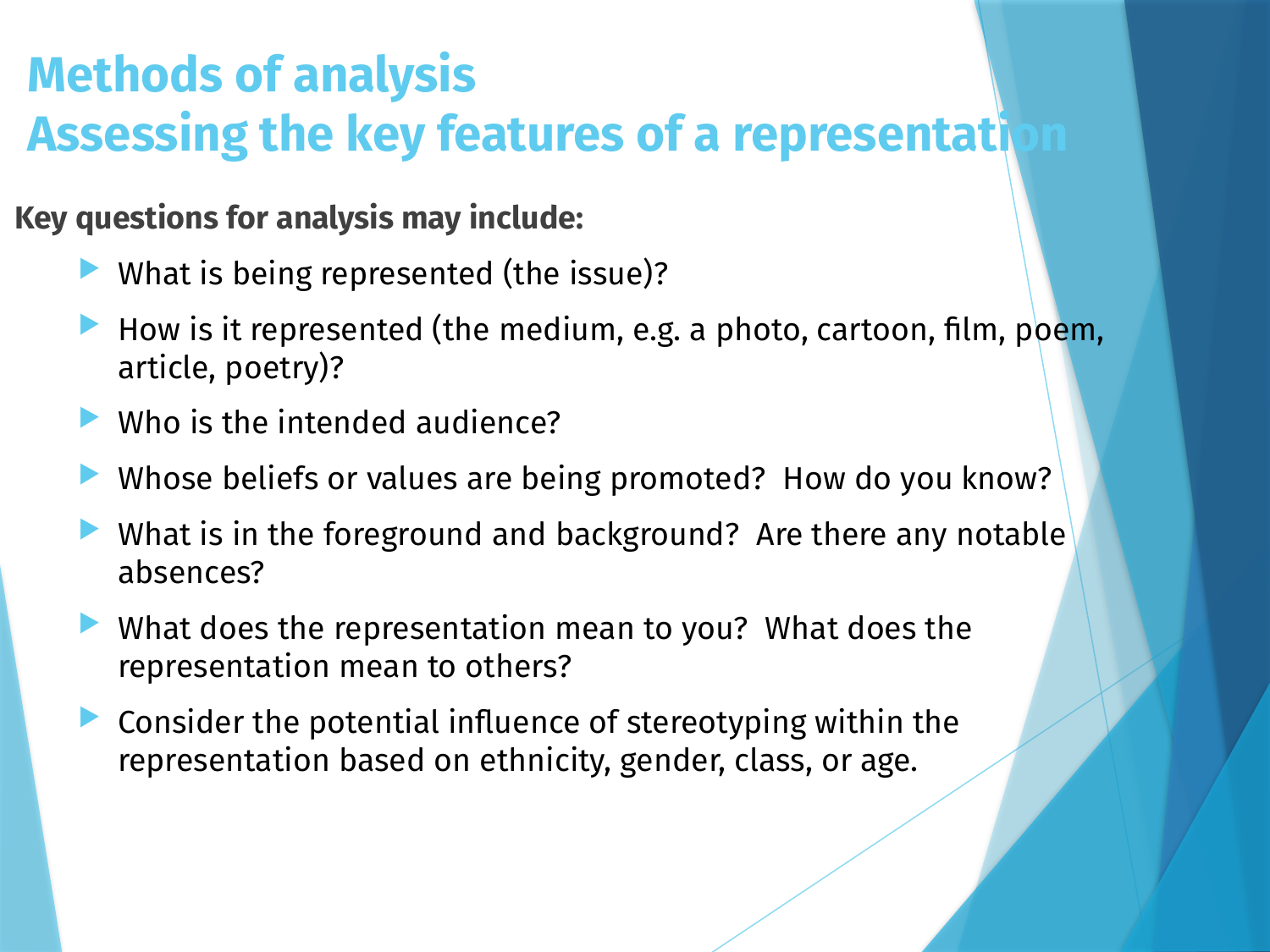

# Methods of analysis Assessing the key features of a representation
Key questions for analysis may include:
What is being represented (the issue)?
How is it represented (the medium, e.g. a photo, cartoon, film, poem, article, poetry)?
Who is the intended audience?
Whose beliefs or values are being promoted?  How do you know?
What is in the foreground and background?  Are there any notable absences?
What does the representation mean to you?  What does the representation mean to others?
Consider the potential influence of stereotyping within the representation based on ethnicity, gender, class, or age.